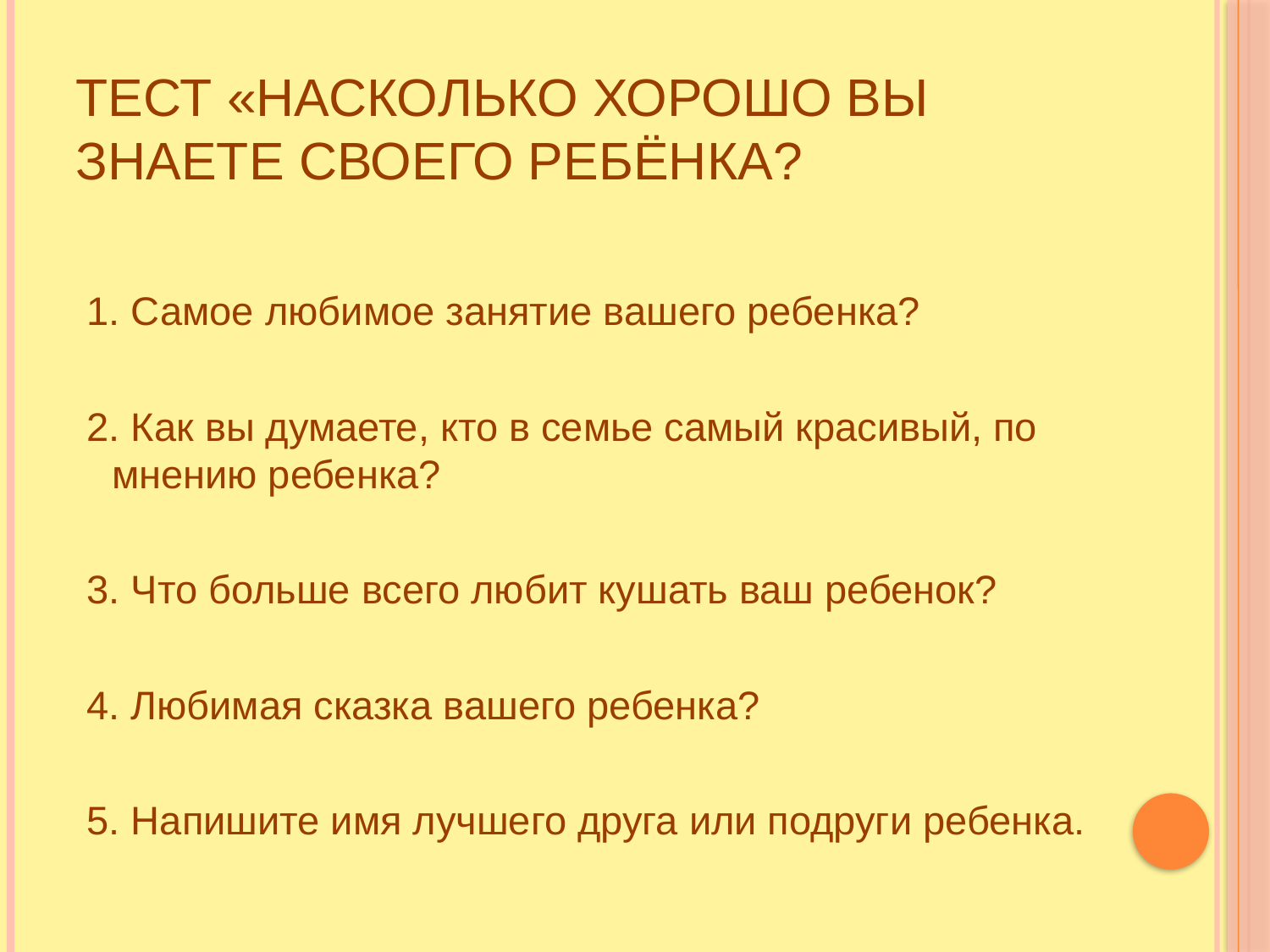

# Тест «Насколько хорошо Вы знаете своего ребёнка?

 1. Самое любимое занятие вашего ребенка?

 2. Как вы думаете, кто в семье самый красивый, по мнению ребенка?

 3. Что больше всего любит кушать ваш ребенок?

 4. Любимая сказка вашего ребенка?

 5. Напишите имя лучшего друга или подруги ребенка.